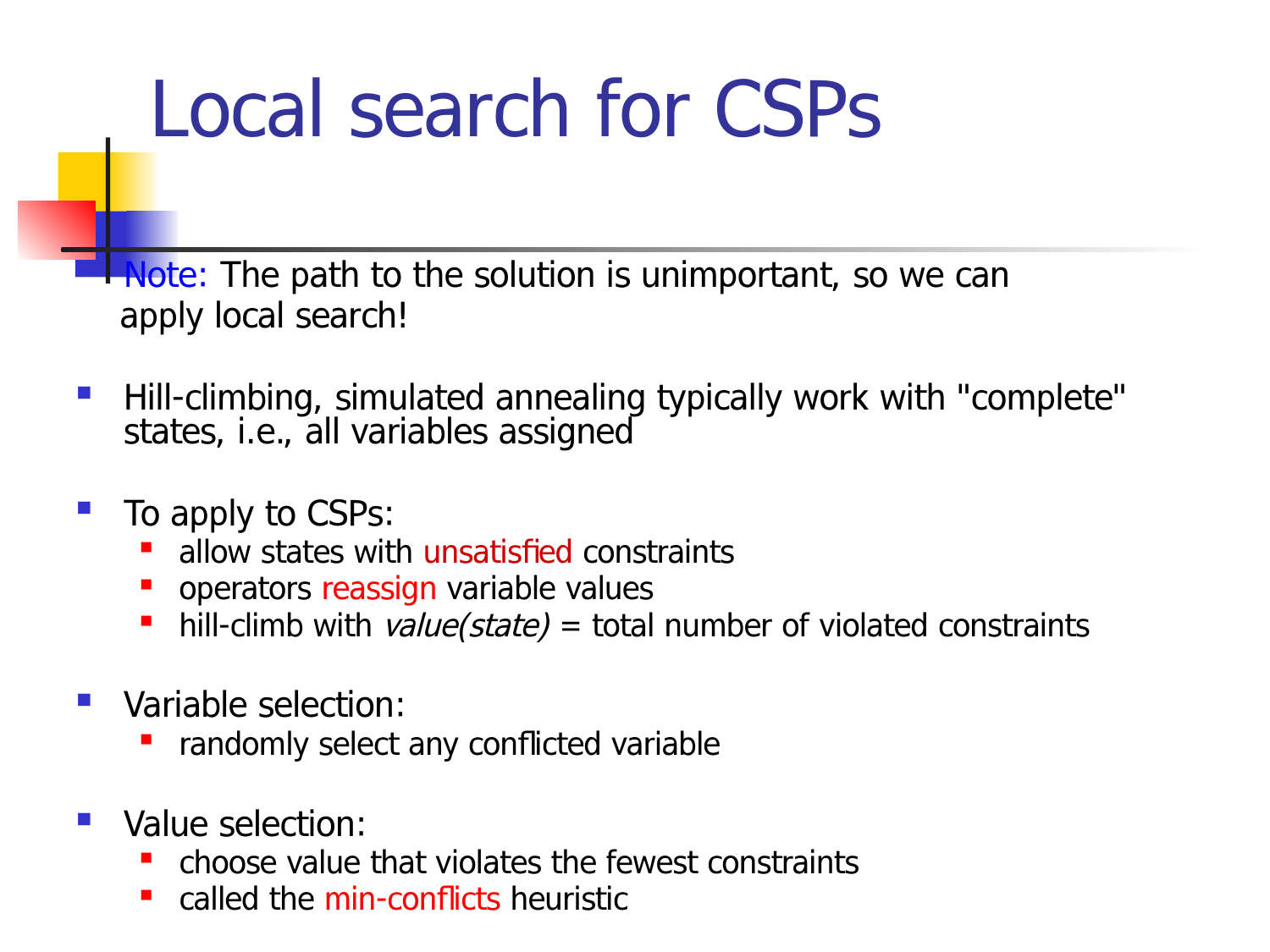

# Local search for CSPs
Note: The path to the solution is unimportant, so we can
    apply local search!

Hill-climbing, simulated annealing typically work with "complete" states, i.e., all variables assigned

To apply to CSPs:
allow states with unsatisfied constraints
operators reassign variable values
hill-climb with value(state) = total number of violated constraints

Variable selection:
randomly select any conflicted variable

Value selection:
choose value that violates the fewest constraints
called the min-conflicts heuristic